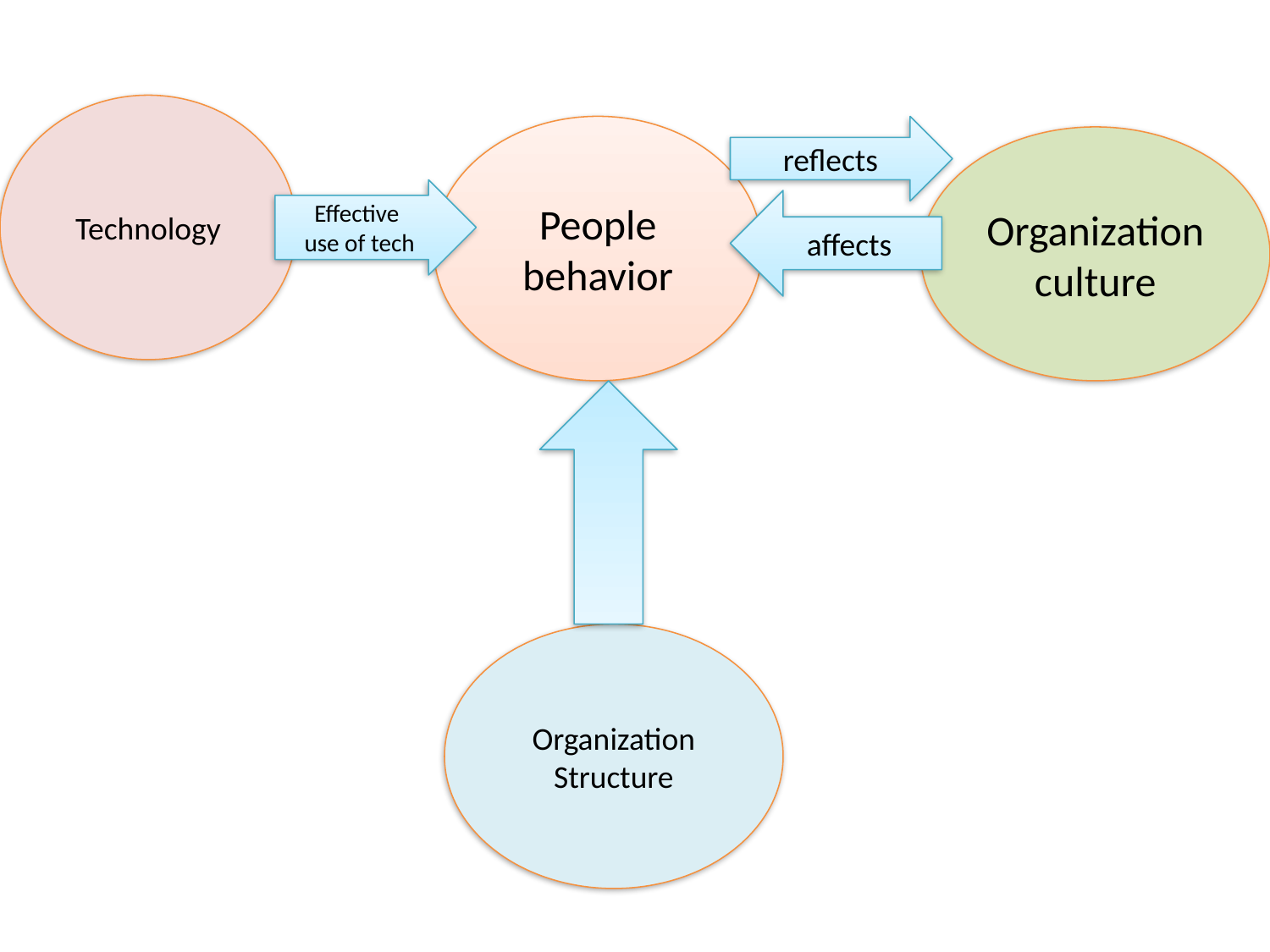

Technology
People behavior
reflects
Organization culture
Effective
use of tech
affects

Organization Structure